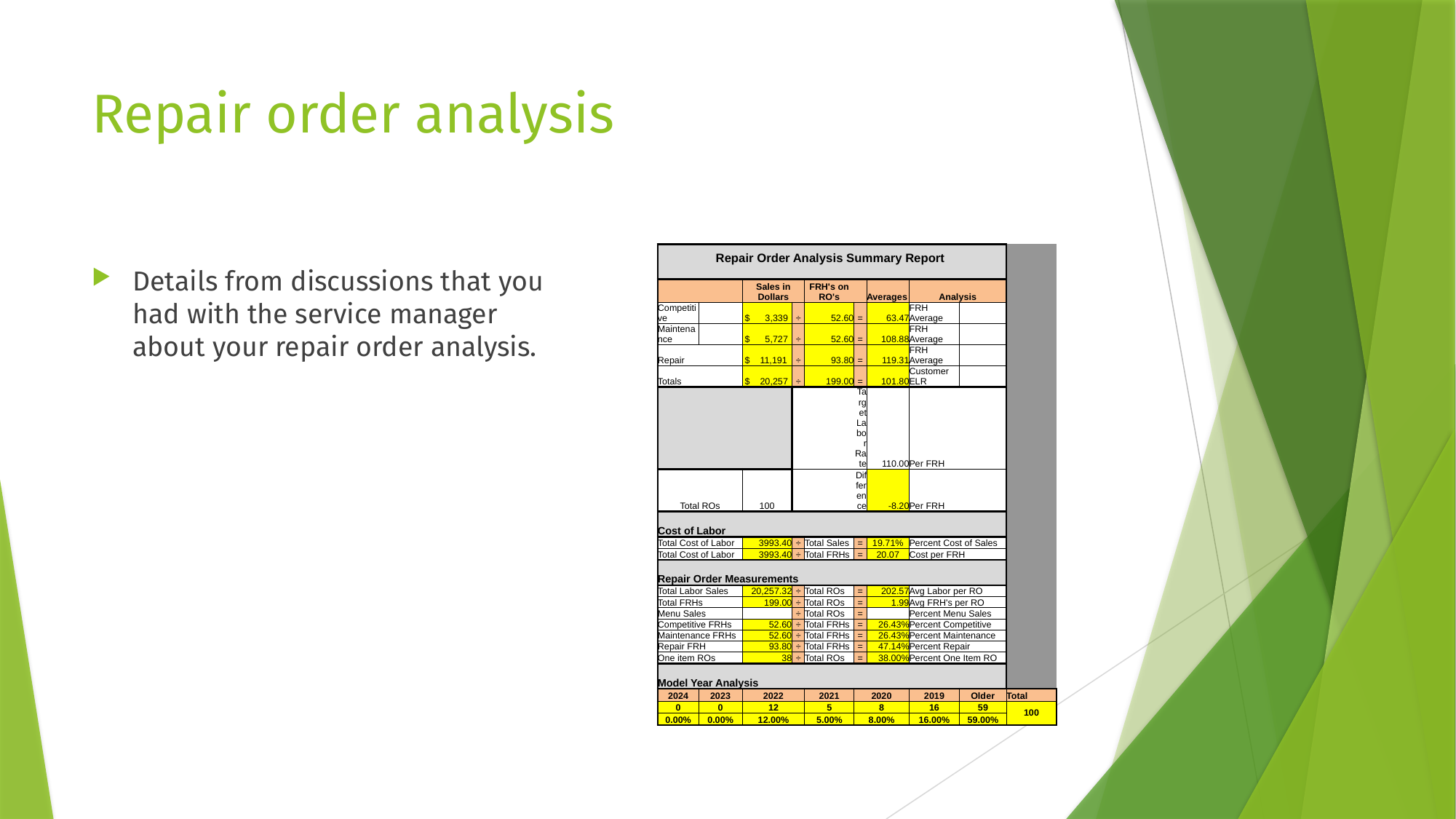

# Repair order analysis
| Repair Order Analysis Summary Report |  |  |  |  |  |  |  |  |  |
| --- | --- | --- | --- | --- | --- | --- | --- | --- | --- |
|  |  |  |  |  |  |  |  |  |  |
|  |  | Sales in Dollars |  | FRH's on RO's |  |  |  |  |  |
|  |  |  |  |  |  | Averages | Analysis |  |  |
| Competitive |  | $ 3,339 | ÷ | 52.60 | = | 63.47 | FRH Average |  |  |
| Maintenance |  | $ 5,727 | ÷ | 52.60 | = | 108.88 | FRH Average |  |  |
| Repair |  | $ 11,191 | ÷ | 93.80 | = | 119.31 | FRH Average |  |  |
| Totals |  | $ 20,257 | ÷ | 199.00 | = | 101.80 | Customer ELR |  |  |
|  |  |  |  |  | Target Labor Rate | 110.00 | Per FRH |  |  |
| Total ROs |  | 100 |  |  | Difference | -8.20 | Per FRH |  |  |
|  |  |  |  |  |  |  |  |  |  |
| Cost of Labor |  |  |  |  |  |  |  |  |  |
| Total Cost of Labor |  | 3993.40 | ÷ | Total Sales | = | 19.71% | Percent Cost of Sales |  |  |
| Total Cost of Labor |  | 3993.40 | ÷ | Total FRHs | = | 20.07 | Cost per FRH |  |  |
|  |  |  |  |  |  |  |  |  |  |
| Repair Order Measurements |  |  |  |  |  |  |  |  |  |
| Total Labor Sales |  | 20,257.32 | ÷ | Total ROs | = | 202.57 | Avg Labor per RO |  |  |
| Total FRHs |  | 199.00 | ÷ | Total ROs | = | 1.99 | Avg FRH's per RO |  |  |
| Menu Sales |  |  | ÷ | Total ROs | = |  | Percent Menu Sales |  |  |
| Competitive FRHs |  | 52.60 | ÷ | Total FRHs | = | 26.43% | Percent Competitive |  |  |
| Maintenance FRHs |  | 52.60 | ÷ | Total FRHs | = | 26.43% | Percent Maintenance |  |  |
| Repair FRH |  | 93.80 | ÷ | Total FRHs | = | 47.14% | Percent Repair |  |  |
| One item ROs |  | 38 | ÷ | Total ROs | = | 38.00% | Percent One Item RO |  |  |
|  |  |  |  |  |  |  |  |  |  |
| Model Year Analysis |  |  |  |  |  |  |  |  |  |
| 2024 | 2023 | 2022 |  | 2021 | 2020 |  | 2019 | Older | Total |
| 0 | 0 | 12 |  | 5 | 8 |  | 16 | 59 | 100 |
| 0.00% | 0.00% | 12.00% |  | 5.00% | 8.00% |  | 16.00% | 59.00% |  |
Details from discussions that you had with the service manager about your repair order analysis.

[unsupported chart]